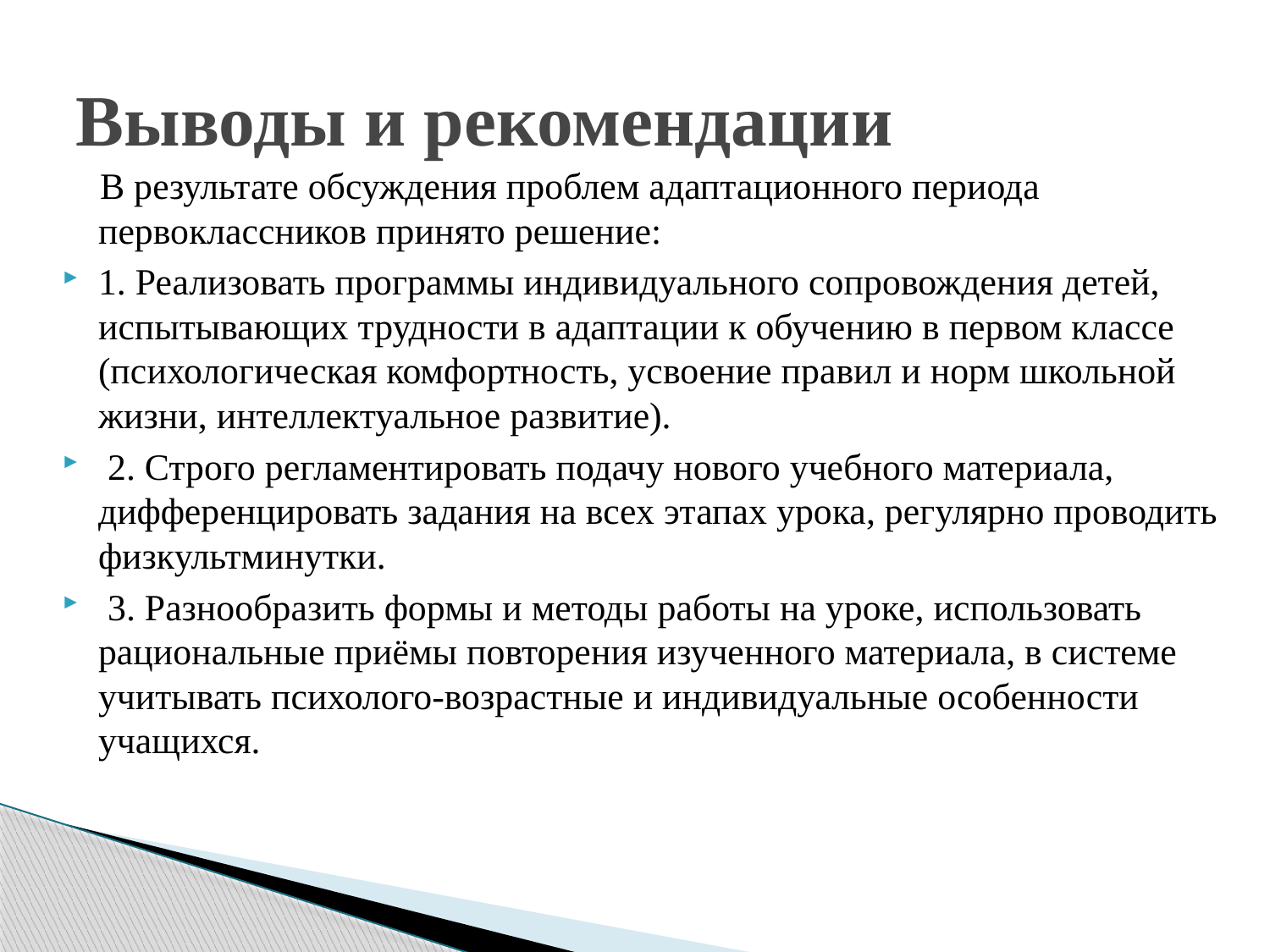

# Выводы и рекомендации
    В результате обсуждения проблем адаптационного периода первоклассников принято решение:
1. Реализовать программы индивидуального сопровождения детей, испытывающих трудности в адаптации к обучению в первом классе (психологическая комфортность, усвоение правил и норм школьной жизни, интеллектуальное развитие).
 2. Строго регламентировать подачу нового учебного материала, дифференцировать задания на всех этапах урока, регулярно проводить физкультминутки.
 3. Разнообразить формы и методы работы на уроке, использовать рациональные приёмы повторения изученного материала, в системе учитывать психолого-возрастные и индивидуальные особенности учащихся.